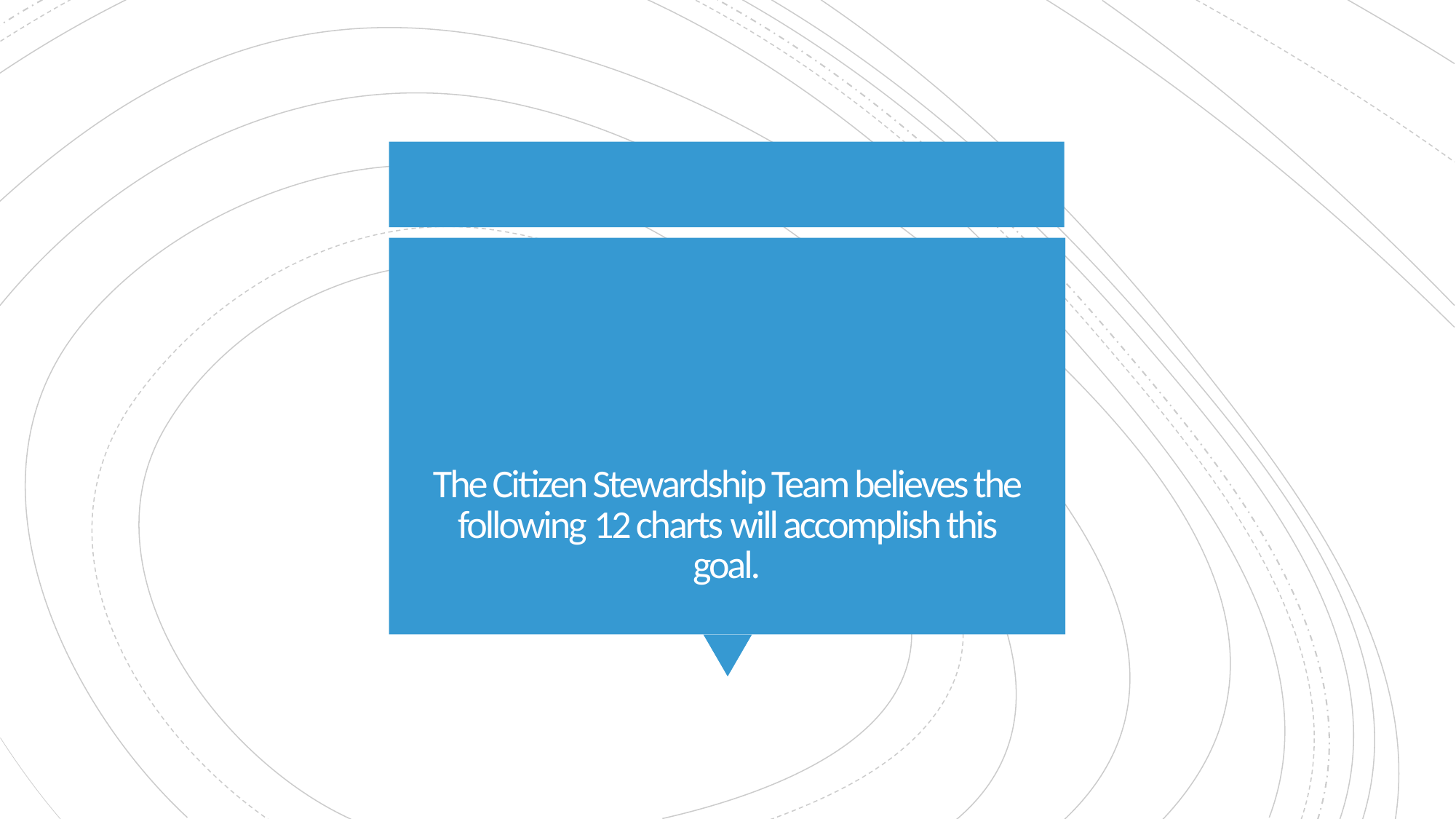

# The Citizen Stewardship Team believes the following 12 charts will accomplish this goal.